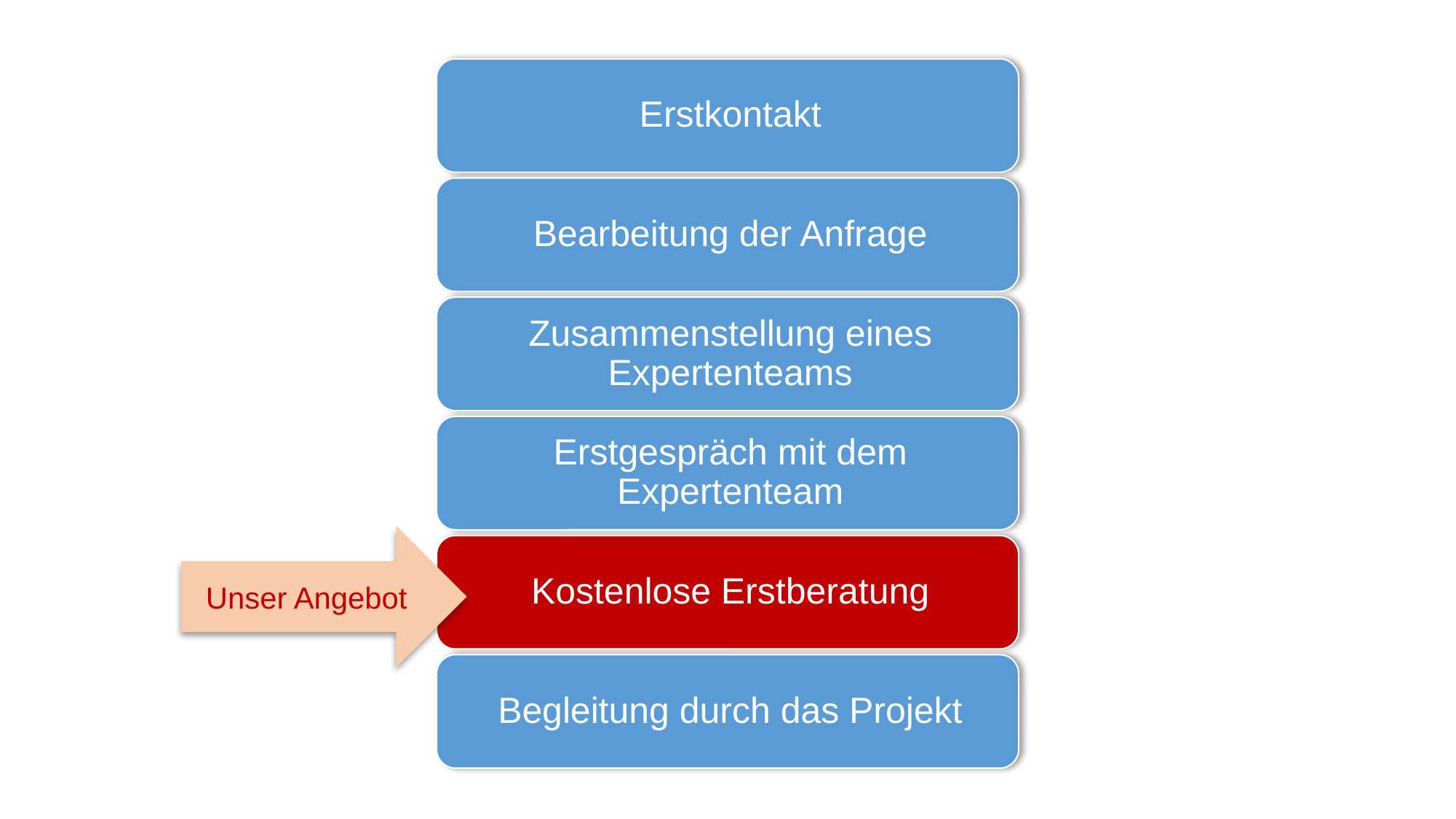

Erstkontakt
Bearbeitung der Anfrage
Zusammenstellung eines Expertenteams
Erstgespräch mit dem Expertenteam
Kostenlose Erstberatung
Begleitung durch das Projekt
Unser Angebot